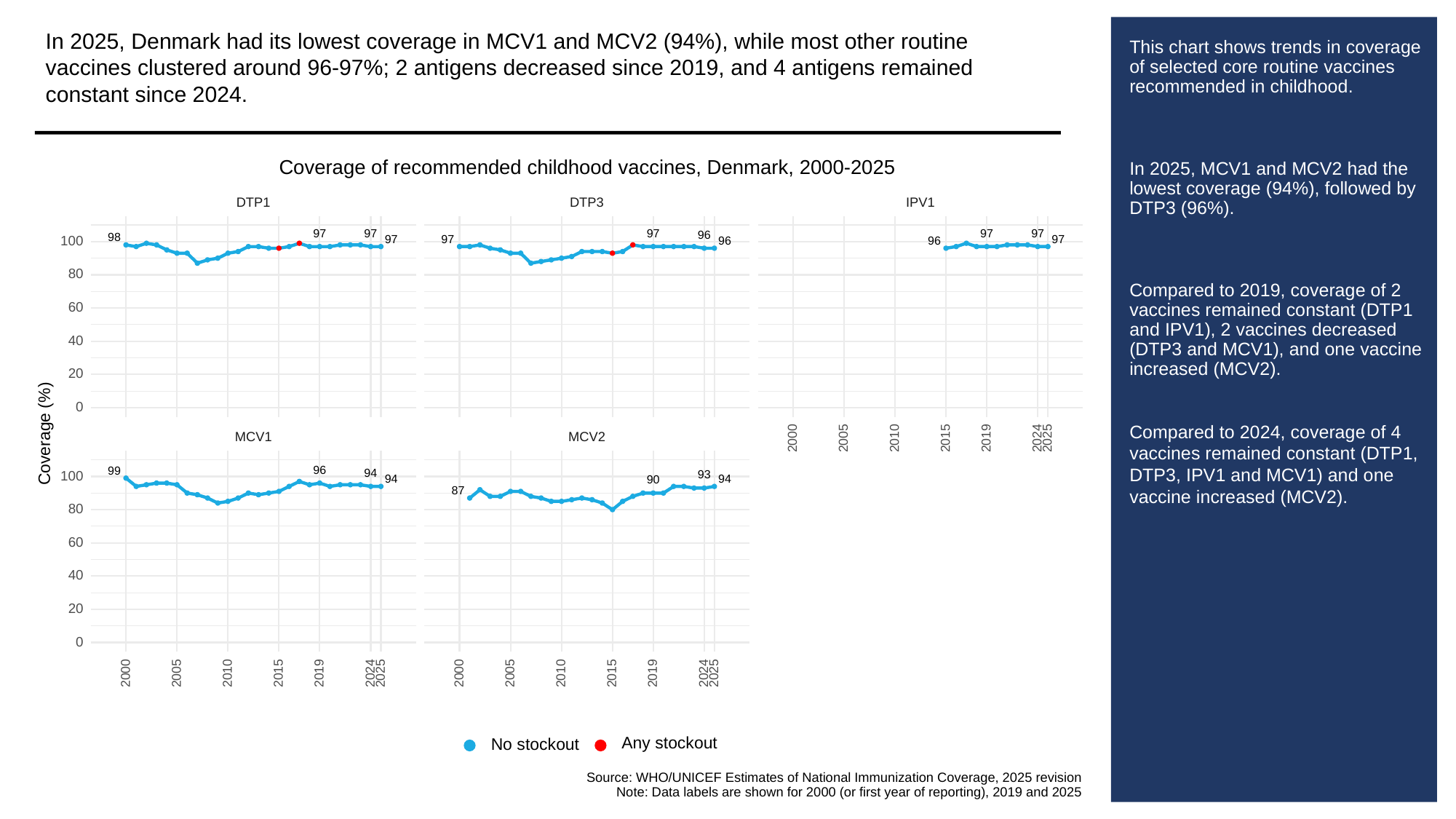

In 2025, Denmark had its lowest coverage in MCV1 and MCV2 (94%), while most other routine vaccines clustered around 96-97%; 2 antigens decreased since 2019, and 4 antigens remained constant since 2024.
# This chart shows trends in coverage of selected core routine vaccines recommended in childhood.

In 2025, MCV1 and MCV2 had the lowest coverage (94%), followed by DTP3 (96%).

Compared to 2019, coverage of 2 vaccines remained constant (DTP1 and IPV1), 2 vaccines decreased (DTP3 and MCV1), and one vaccine increased (MCV2).

Compared to 2024, coverage of 4 vaccines remained constant (DTP1, DTP3, IPV1 and MCV1) and one vaccine increased (MCV2).

Coverage of recommended childhood vaccines, Denmark, 2000-2025
DTP3
DTP1
IPV1

97
97
97
97
97
96
98
97
97
97
100
96
96

80

60

40

20

0

Coverage (%)
MCV1
MCV2
2000
2005
2010
2015
2019
2024
2025

96
99
94
93
100
94
94

90

87

80

60

40

20

0

2000
2005
2010
2015
2019
2024
2025
2000
2005
2010
2015
2019
2024
2025
Any stockout
No stockout

Source: WHO/UNICEF Estimates of National Immunization Coverage, 2025 revision
Note: Data labels are shown for 2000 (or first year of reporting), 2019 and 2025